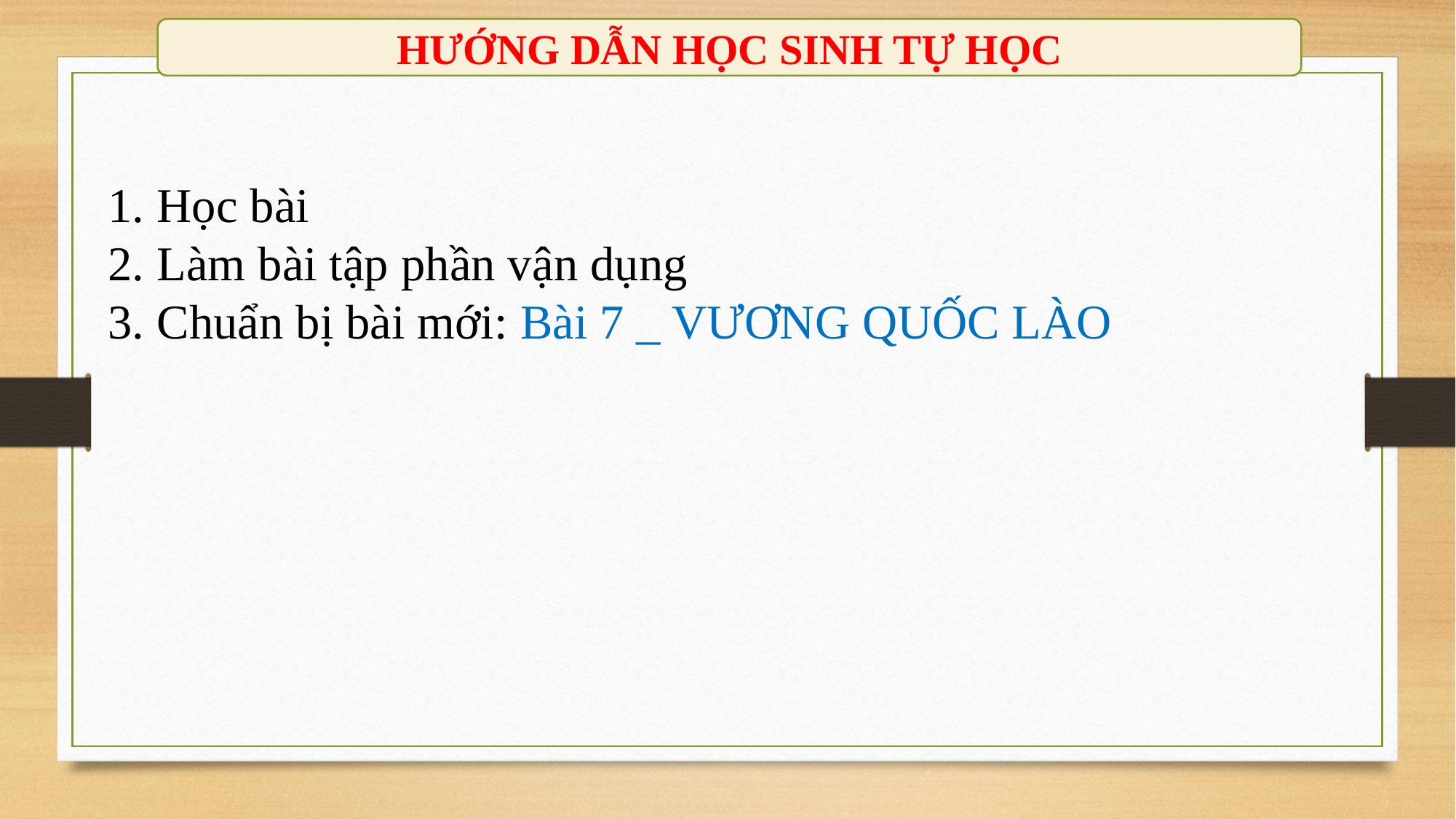

HƯỚNG DẪN HỌC SINH TỰ HỌC
1. Học bài
2. Làm bài tập phần vận dụng
3. Chuẩn bị bài mới: Bài 7 _ VƯƠNG QUỐC LÀO